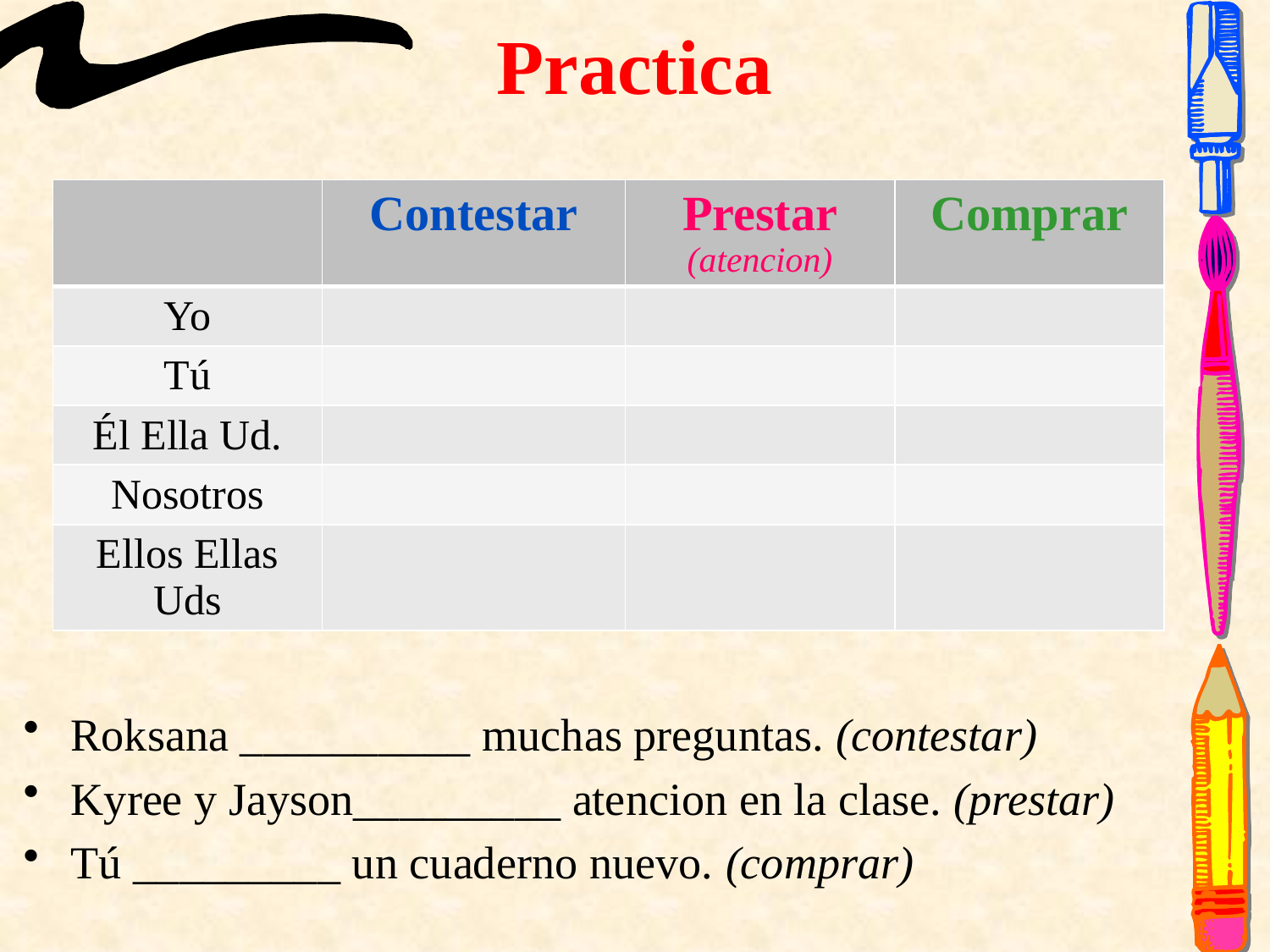

Practica
|  | Contestar | Prestar (atencion) | Comprar |
| --- | --- | --- | --- |
| Yo |  |  |  |
| Tú |  |  |  |
| Él Ella Ud. |  |  |  |
| Nosotros |  |  |  |
| Ellos Ellas Uds |  |  |  |

Roksana __________ muchas preguntas. (contestar)
Kyree y Jayson_________ atencion en la clase. (prestar)
Tú _________ un cuaderno nuevo. (comprar)